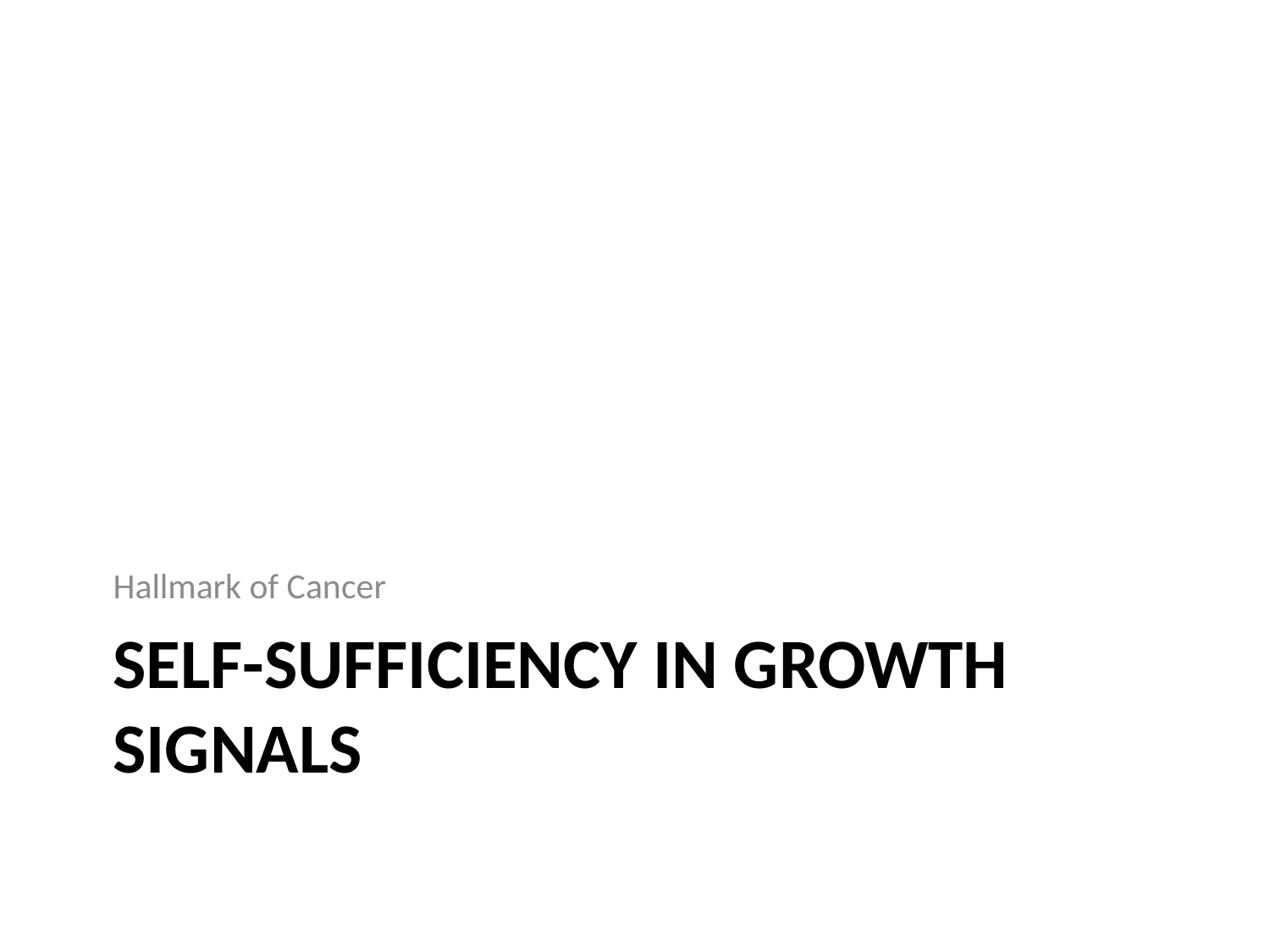

Hallmark of Cancer
# Self-sufficiency in growth signals